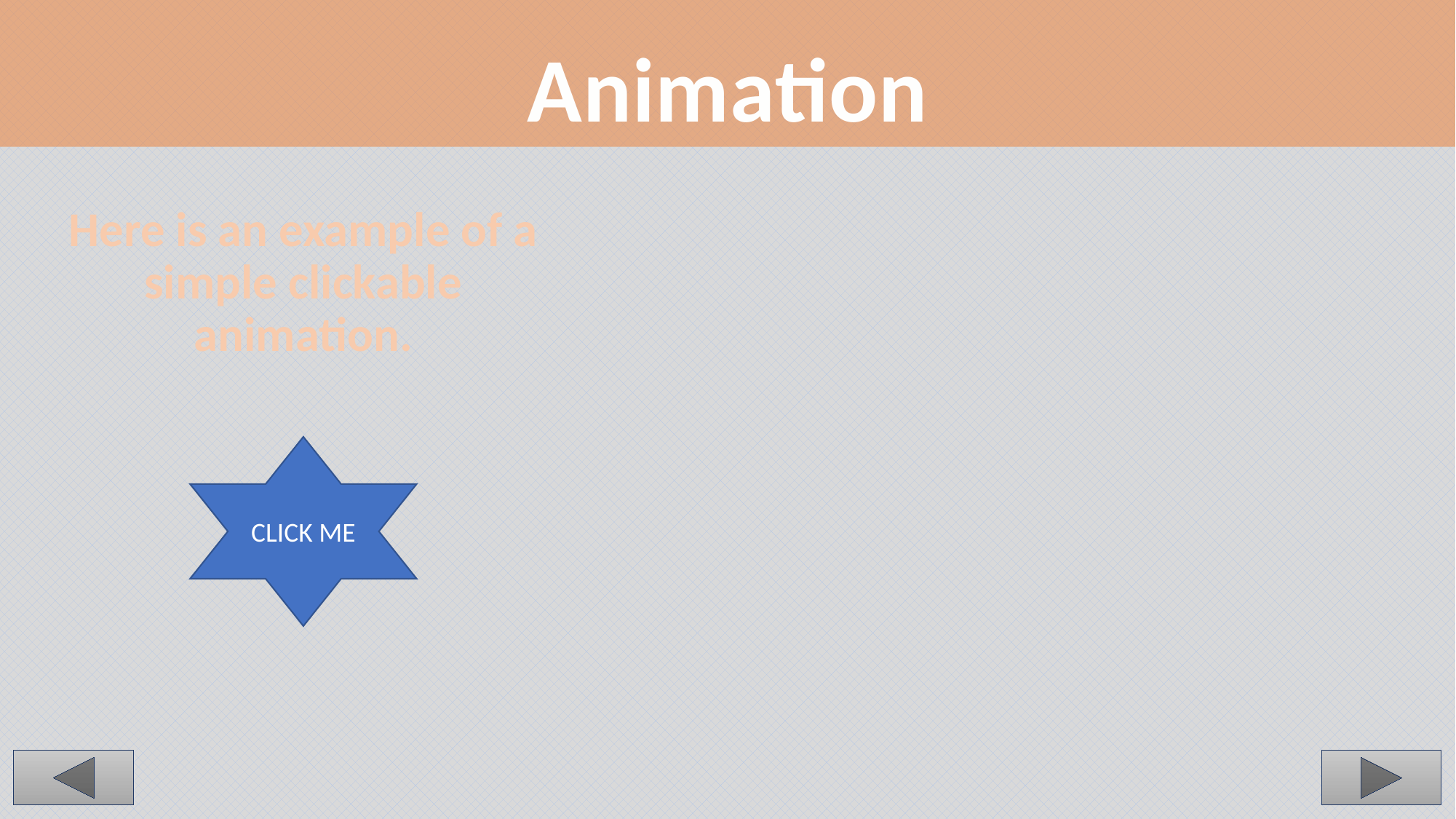

Animation
Here is an example of a simple clickable animation.
CLICK ME